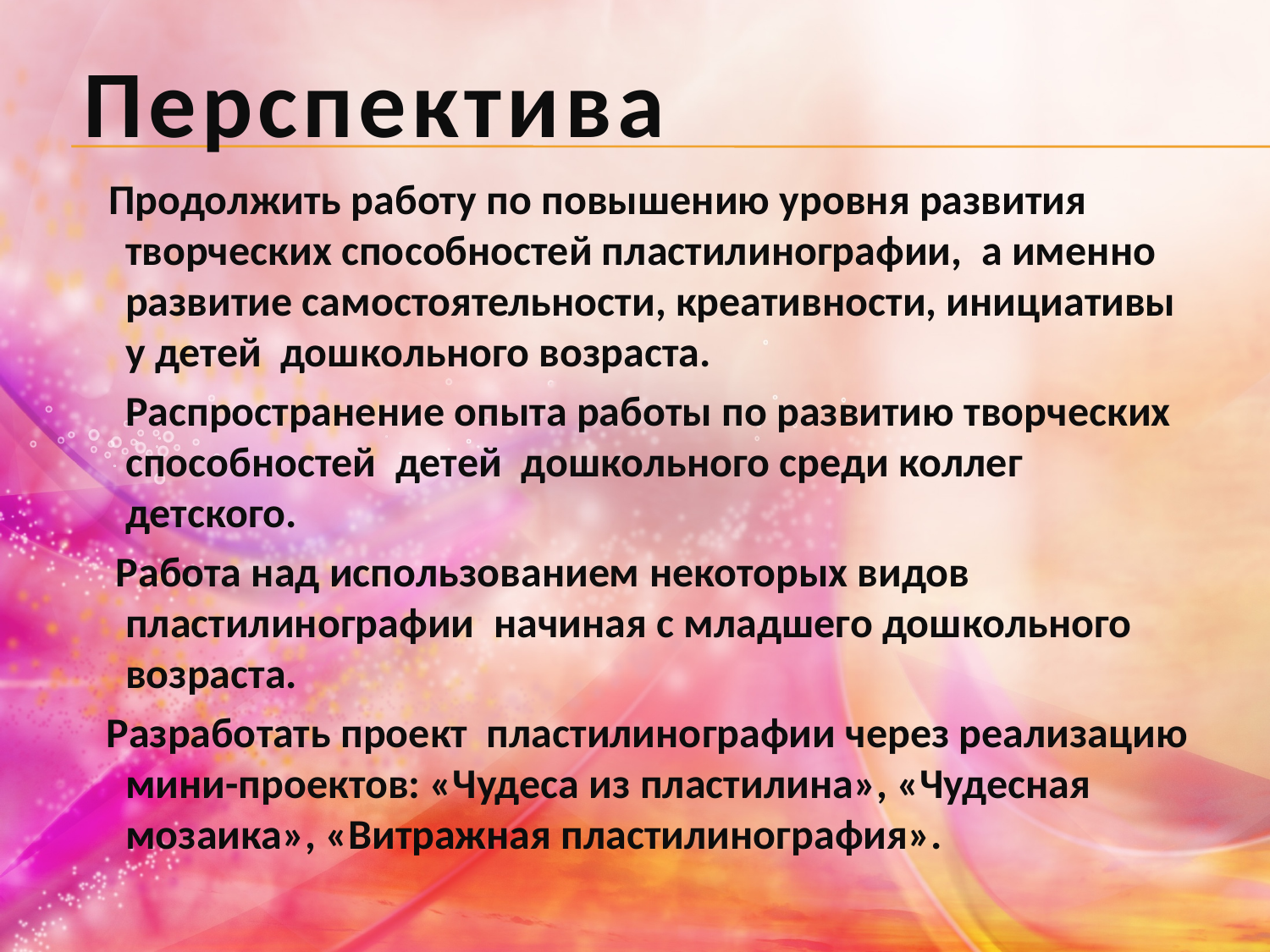

Перспектива
   Продолжить работу по повышению уровня развития творческих способностей пластилинографии,  а именно развитие самостоятельности, креативности, инициативы  у детей  дошкольного возраста.
     Распространение опыта работы по развитию творческих способностей  детей  дошкольного среди коллег детского.
    Работа над использованием некоторых видов пластилинографии  начиная с младшего дошкольного возраста.
   Разработать проект  пластилинографии через реализацию мини-проектов: «Чудеса из пластилина», «Чудесная мозаика», «Витражная пластилинография».